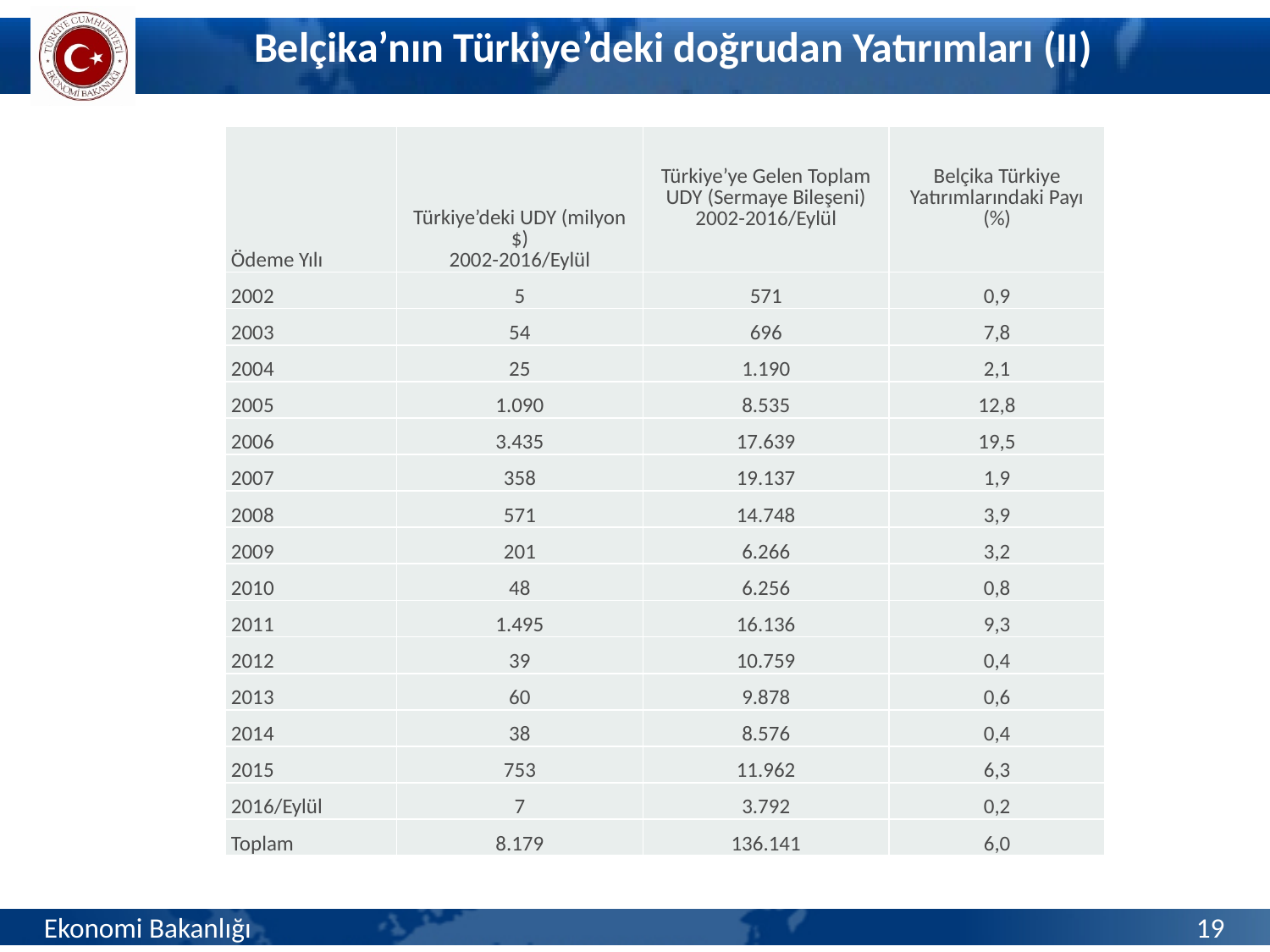

# Belçika’nın Türkiye’deki doğrudan Yatırımları (II)
| Ödeme Yılı | Türkiye’deki UDY (milyon $) 2002-2016/Eylül | Türkiye’ye Gelen Toplam UDY (Sermaye Bileşeni) 2002-2016/Eylül | Belçika Türkiye Yatırımlarındaki Payı (%) |
| --- | --- | --- | --- |
| 2002 | 5 | 571 | 0,9 |
| 2003 | 54 | 696 | 7,8 |
| 2004 | 25 | 1.190 | 2,1 |
| 2005 | 1.090 | 8.535 | 12,8 |
| 2006 | 3.435 | 17.639 | 19,5 |
| 2007 | 358 | 19.137 | 1,9 |
| 2008 | 571 | 14.748 | 3,9 |
| 2009 | 201 | 6.266 | 3,2 |
| 2010 | 48 | 6.256 | 0,8 |
| 2011 | 1.495 | 16.136 | 9,3 |
| 2012 | 39 | 10.759 | 0,4 |
| 2013 | 60 | 9.878 | 0,6 |
| 2014 | 38 | 8.576 | 0,4 |
| 2015 | 753 | 11.962 | 6,3 |
| 2016/Eylül | 7 | 3.792 | 0,2 |
| Toplam | 8.179 | 136.141 | 6,0 |
Ekonomi Bakanlığı
19